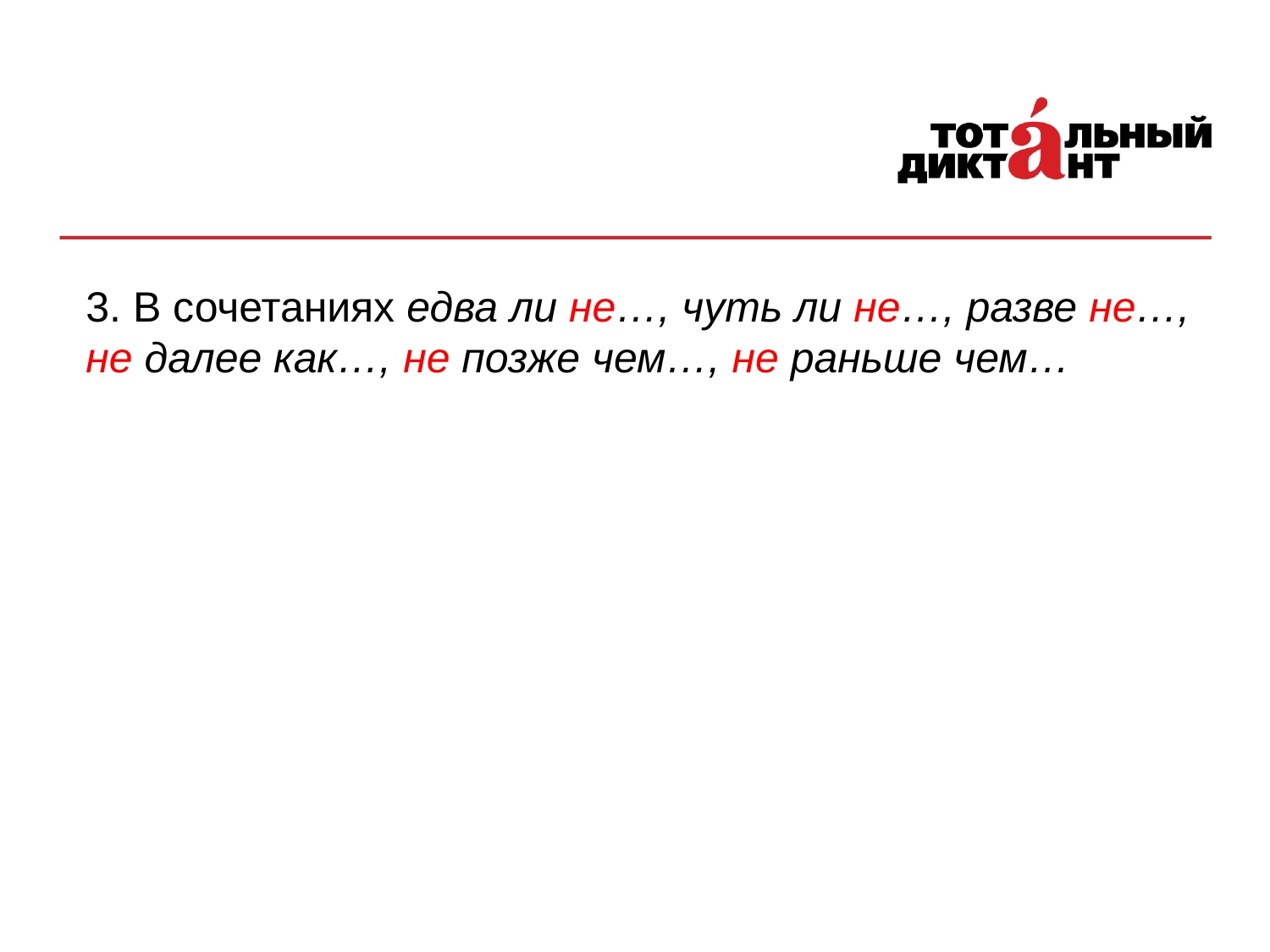

3. В сочетаниях едва ли не…, чуть ли не…, разве не…, не далее как…, не позже чем…, не раньше чем…